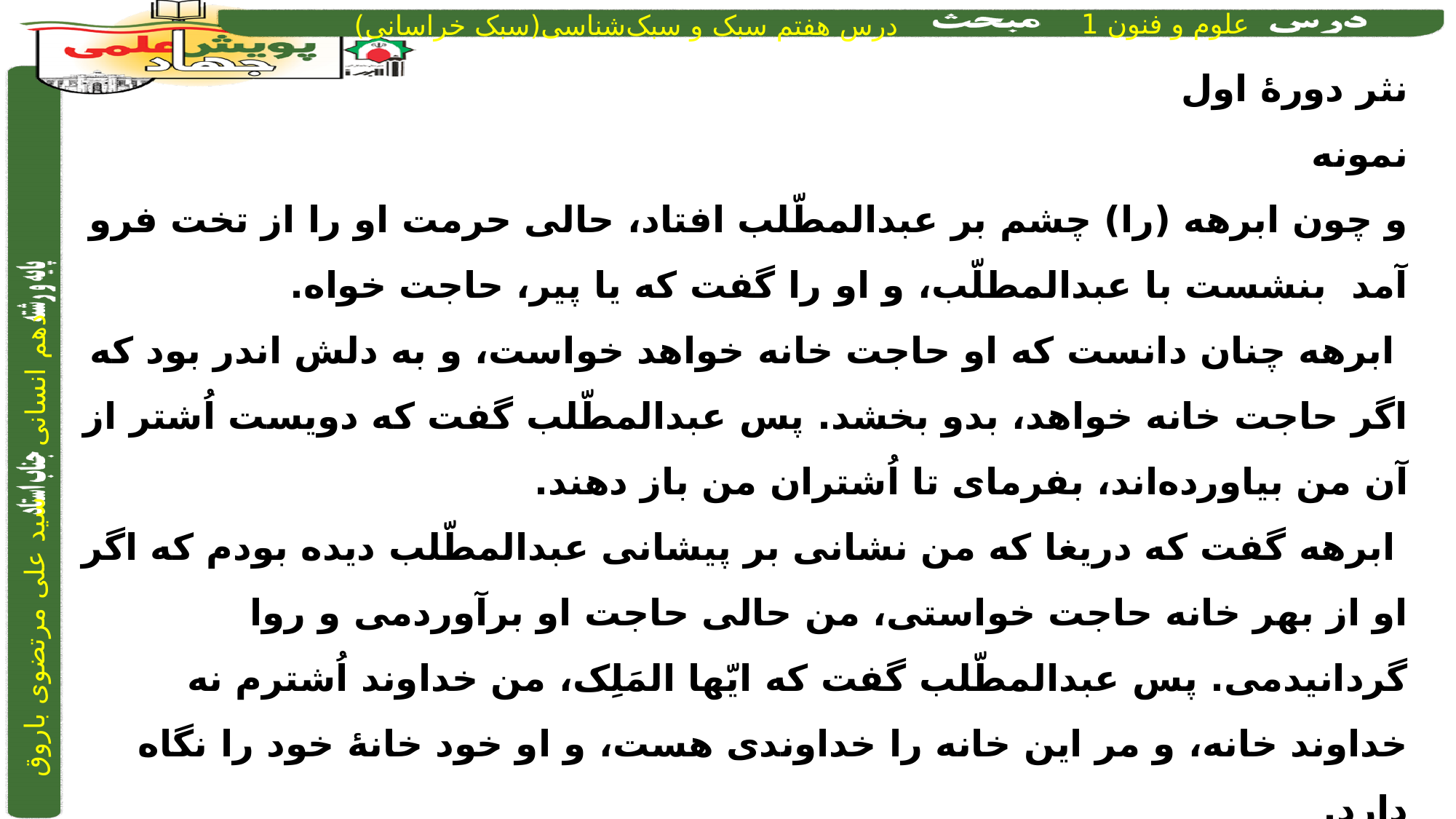

نثر دورۀ اول
نمونه
و چون ابرهه (را) چشم بر عبدالمطّلب افتاد، حالی حرمت او را از تخت فرو آمد  بنشست با عبدالمطلّب، و او را گفت که یا پیر، حاجت خواه.
 ابرهه چنان دانست که او حاجت خانه خواهد خواست، و به دلش اندر بود که اگر حاجت خانه خواهد، بدو بخشد. پس عبدالمطّلب گفت که دویست اُشتر از آن من بیاورده‌اند، بفرمای تا اُشتران من باز دهند.
 ابرهه گفت که دریغا که من نشانی بر پیشانی عبدالمطّلب دیده بودم که اگر او از بهر خانه حاجت خواستی، من حالی حاجت او برآوردمی و روا گردانیدمی. پس عبدالمطّلب گفت که ایّها المَلِک، من خداوند اُشترم نه خداوند خانه، و مر این خانه را خداوندی هست، و او خود خانۀ خود را نگاه دارد.
ترجمۀ تفسیرطبری